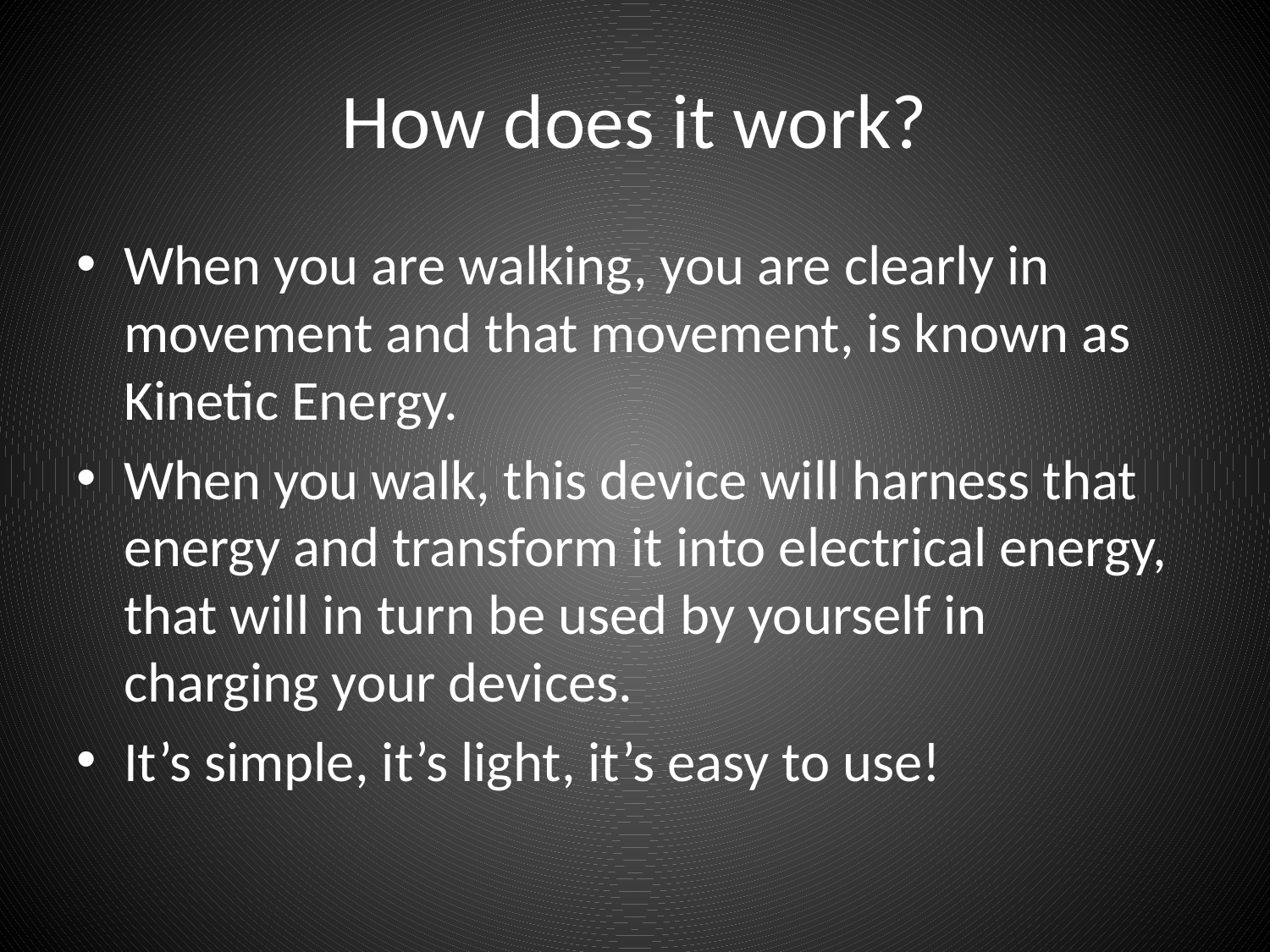

# How does it work?
When you are walking, you are clearly in movement and that movement, is known as Kinetic Energy.
When you walk, this device will harness that energy and transform it into electrical energy, that will in turn be used by yourself in charging your devices.
It’s simple, it’s light, it’s easy to use!